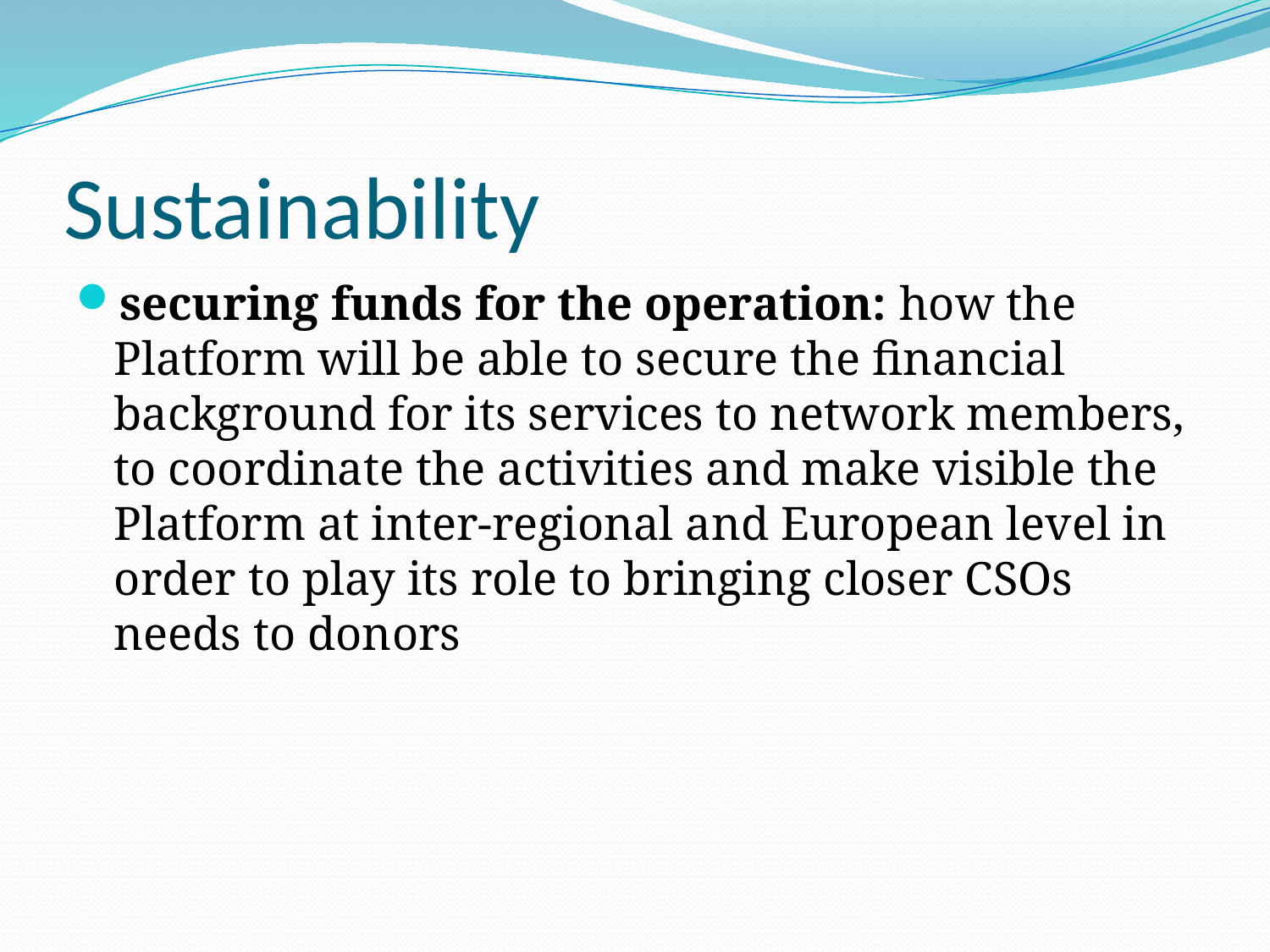

# Sustainability
securing funds for the operation: how the Platform will be able to secure the financial background for its services to network members, to coordinate the activities and make visible the  Platform at inter-regional and European level in order to play its role to bringing closer CSOs needs to donors